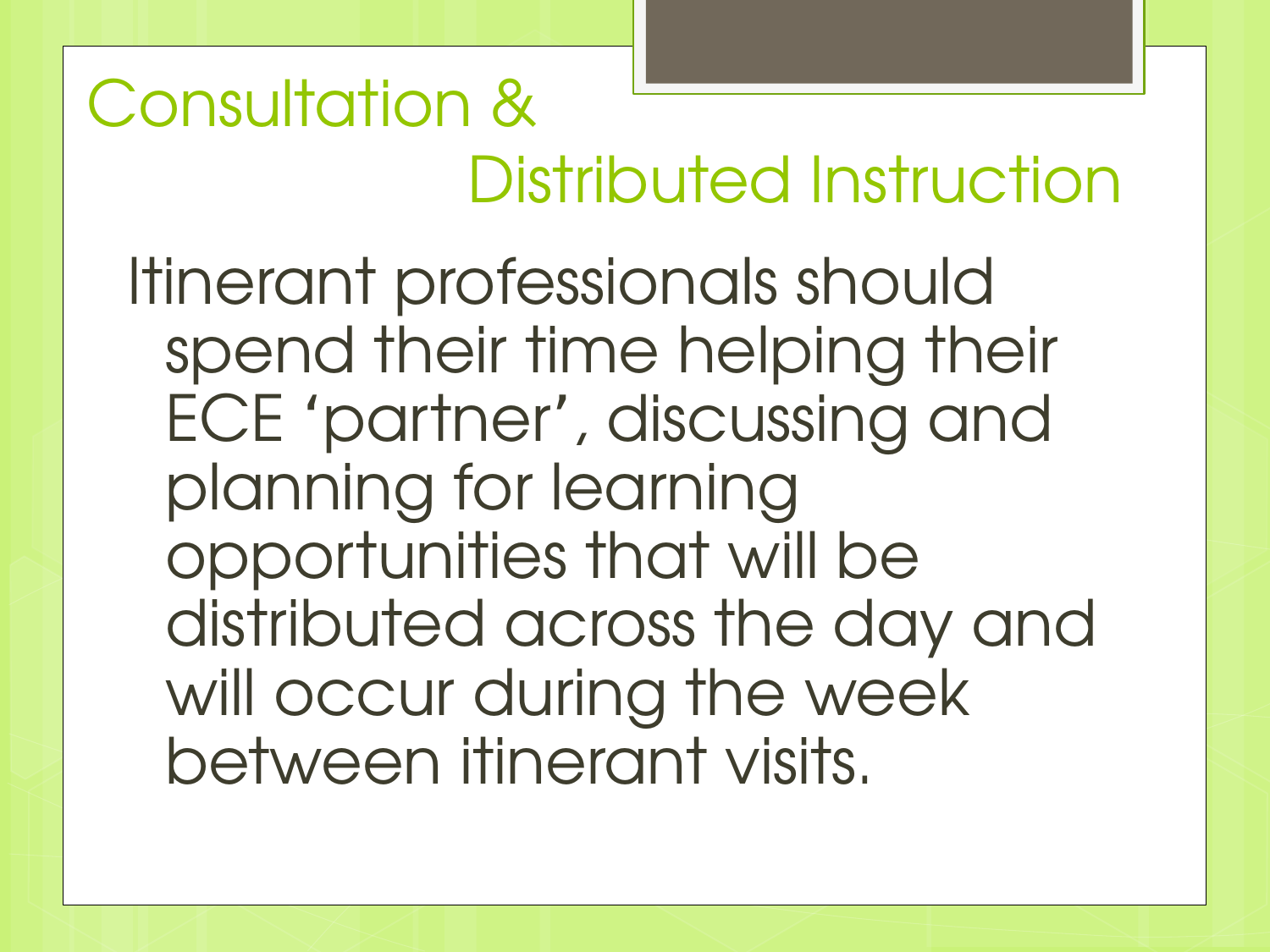

# Consultation & Distributed Instruction
Itinerant professionals should spend their time helping their ECE ‘partner’, discussing and planning for learning opportunities that will be distributed across the day and will occur during the week between itinerant visits.